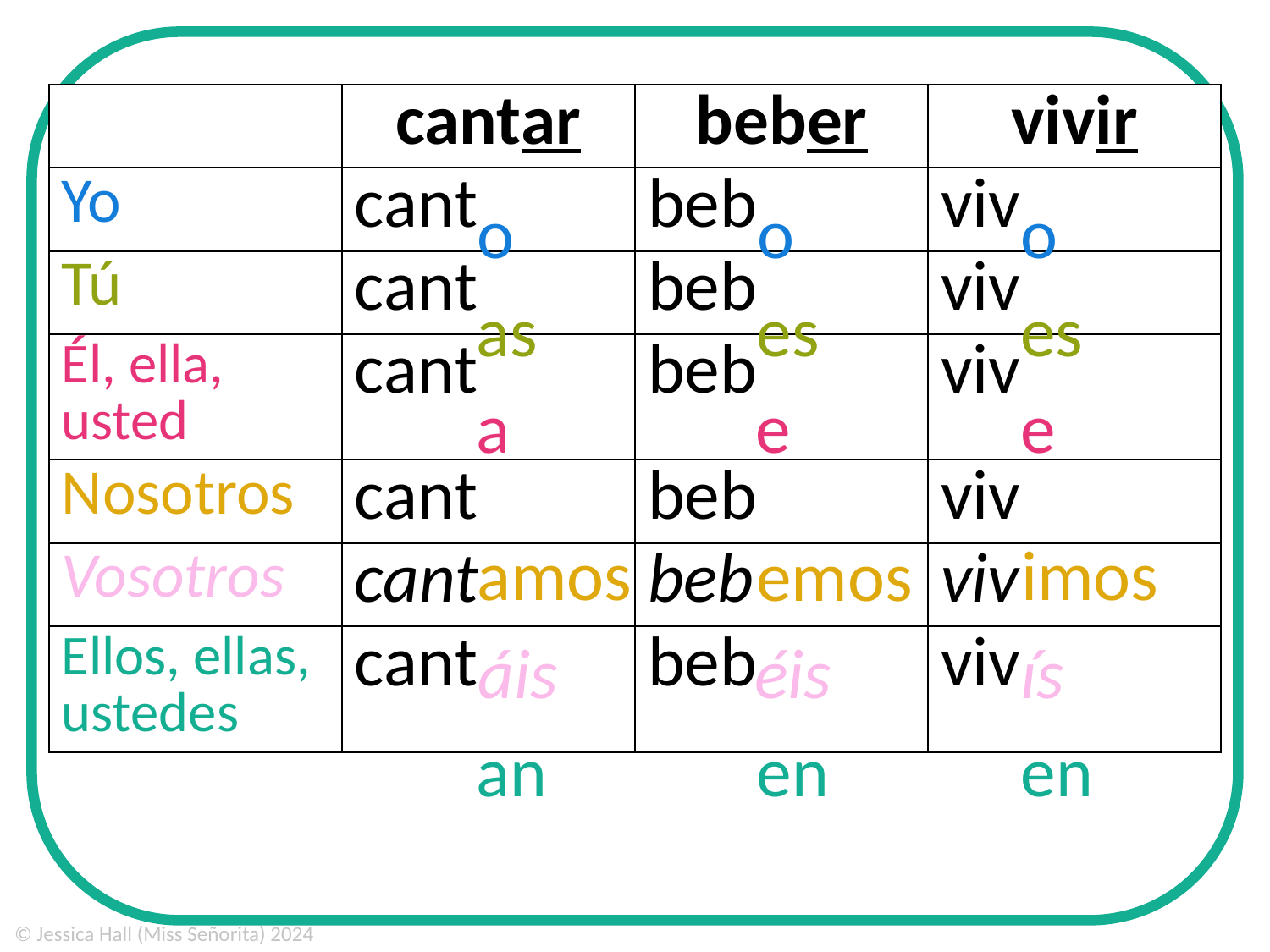

|  | cantar | beber | vivir |
| --- | --- | --- | --- |
| Yo | cant | beb | viv |
| Tú | cant | beb | viv |
| Él, ella, usted | cant | beb | viv |
| Nosotros | cant | beb | viv |
| Vosotros | cant | beb | viv |
| Ellos, ellas, ustedes | cant | beb | viv |
o
o
o
as
es
es
e
e
a
amos
imos
emos
éis
áis
ís
en
en
an